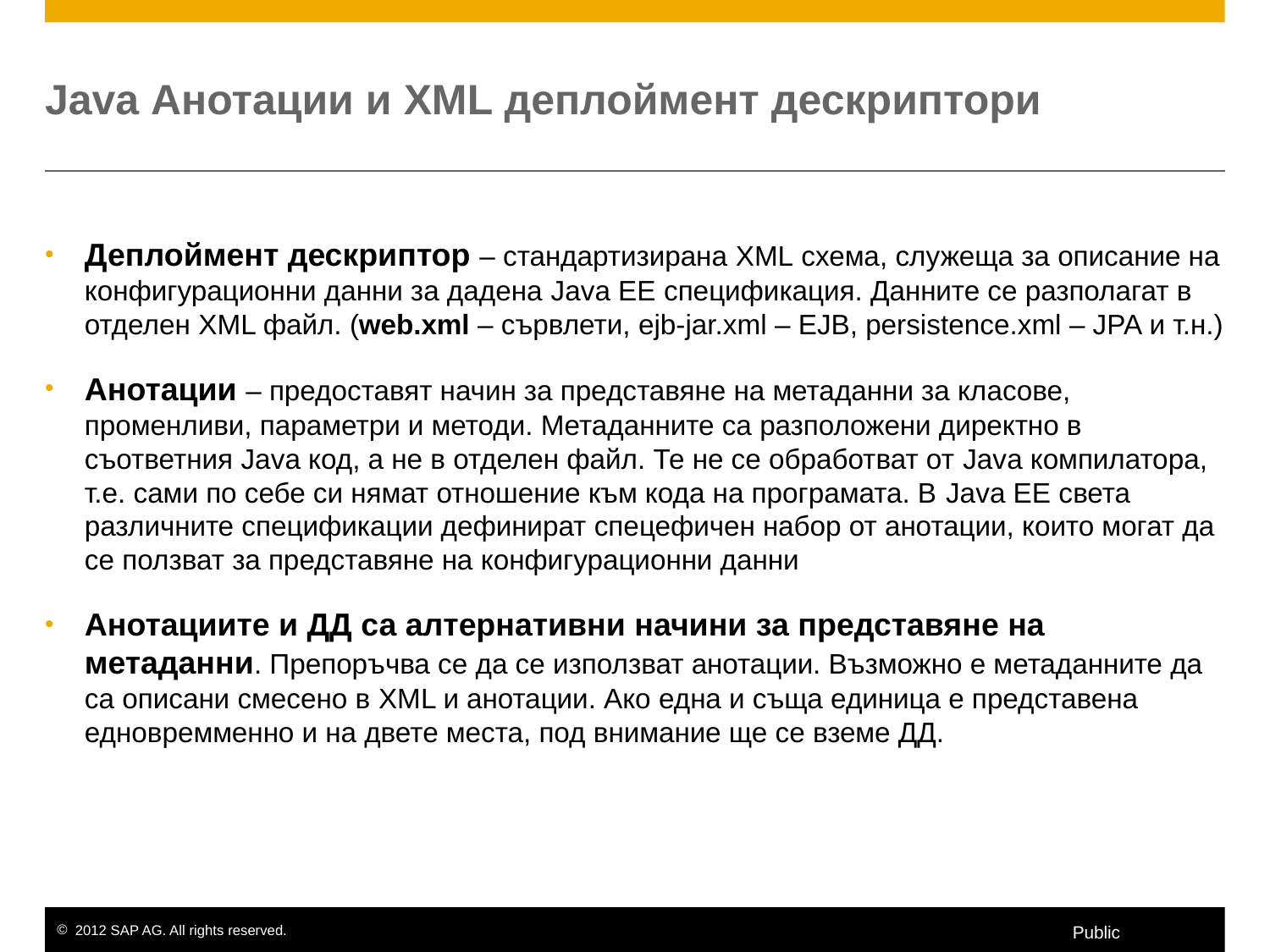

# Java Анотации и XML деплоймент дескриптори
Деплоймент дескриптор – стандартизирана XML схема, служеща за описание на конфигурационни данни за дадена Java EE спецификация. Данните се разполагат в отделен XML файл. (web.xml – сървлети, ejb-jar.xml – EJB, persistence.xml – JPA и т.н.)
Анотации – предоставят начин за представяне на метаданни за класове, променливи, параметри и методи. Метаданните са разположени директно в съответния Java код, а не в отделен файл. Те не се обработват от Java компилатора, т.е. сами по себе си нямат отношение към кода на програмата. В Java EE света различните спецификации дефинират спецефичен набор от анотации, които могат да се ползват за представяне на конфигурационни данни
Анотациите и ДД са алтернативни начини за представяне на метаданни. Препоръчва се да се използват анотации. Възможно е метаданните да са описани смесено в XML и анотации. Ако една и съща единица е представена едновремменно и на двете места, под внимание ще се вземе ДД.